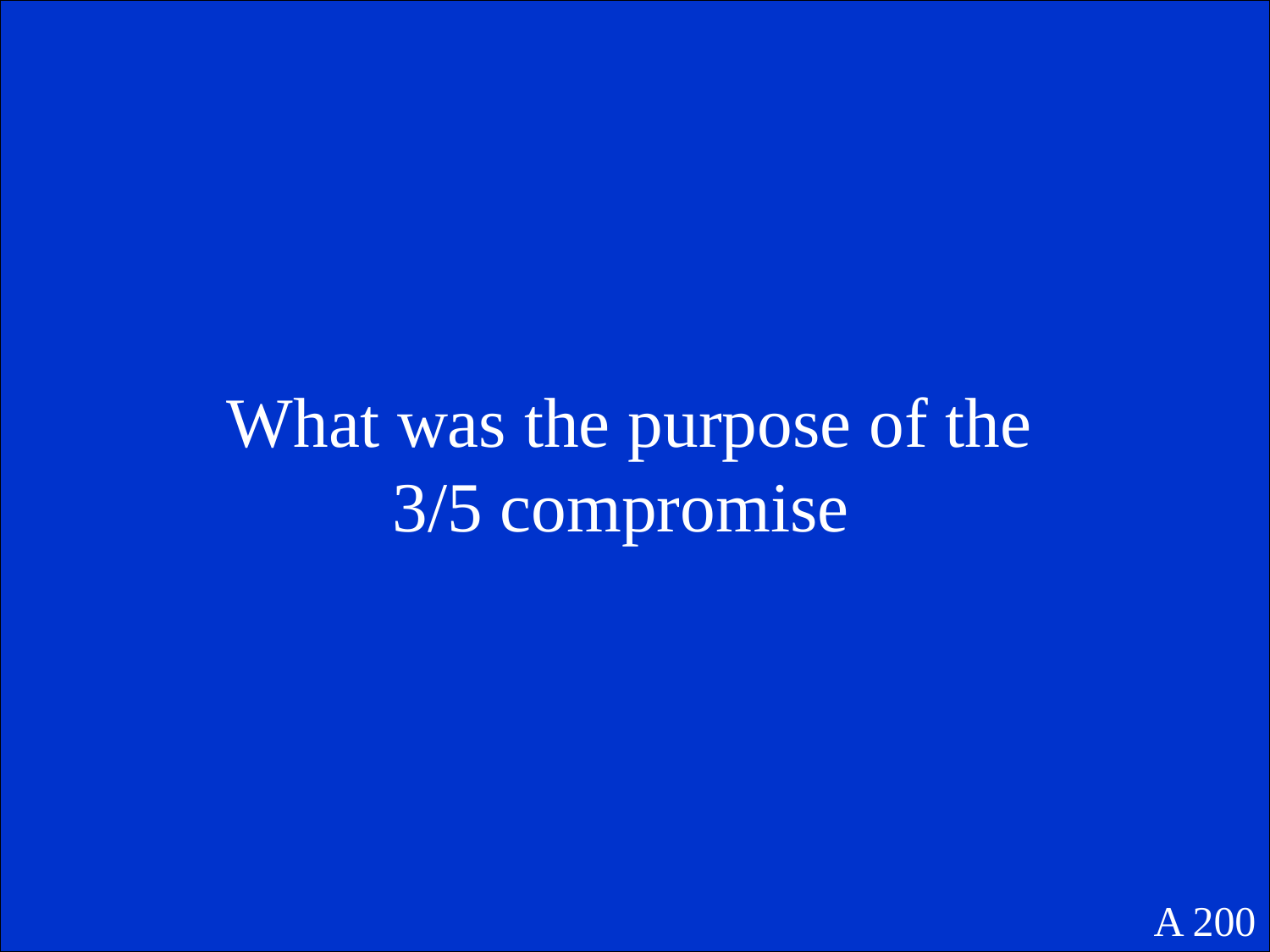

What was the purpose of the 3/5 compromise
A 200